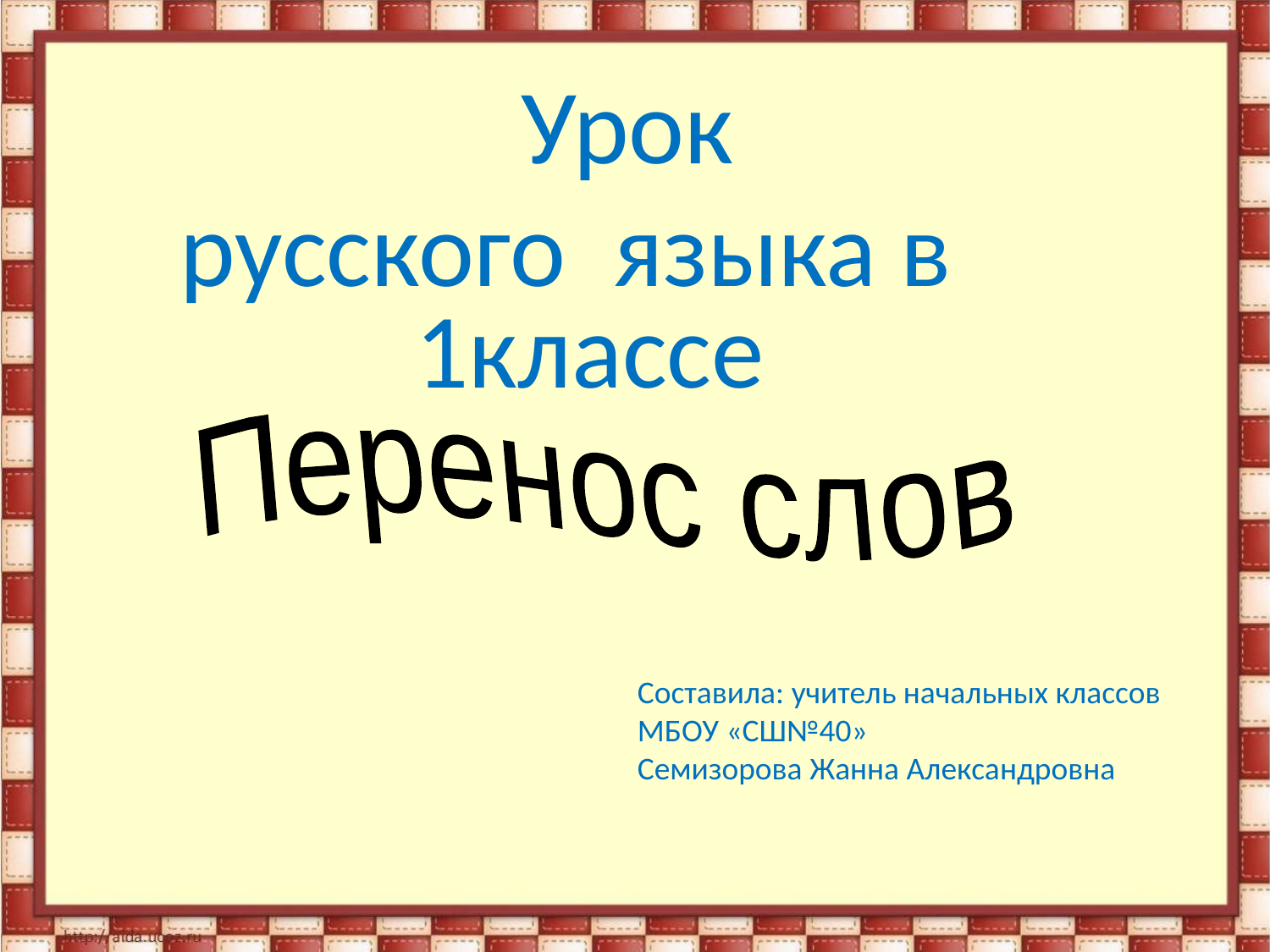

Урок
русского  языка в 1классе

Перенос слов
Составила: учитель начальных классов МБОУ «СШ№40»
Семизорова Жанна Александровна